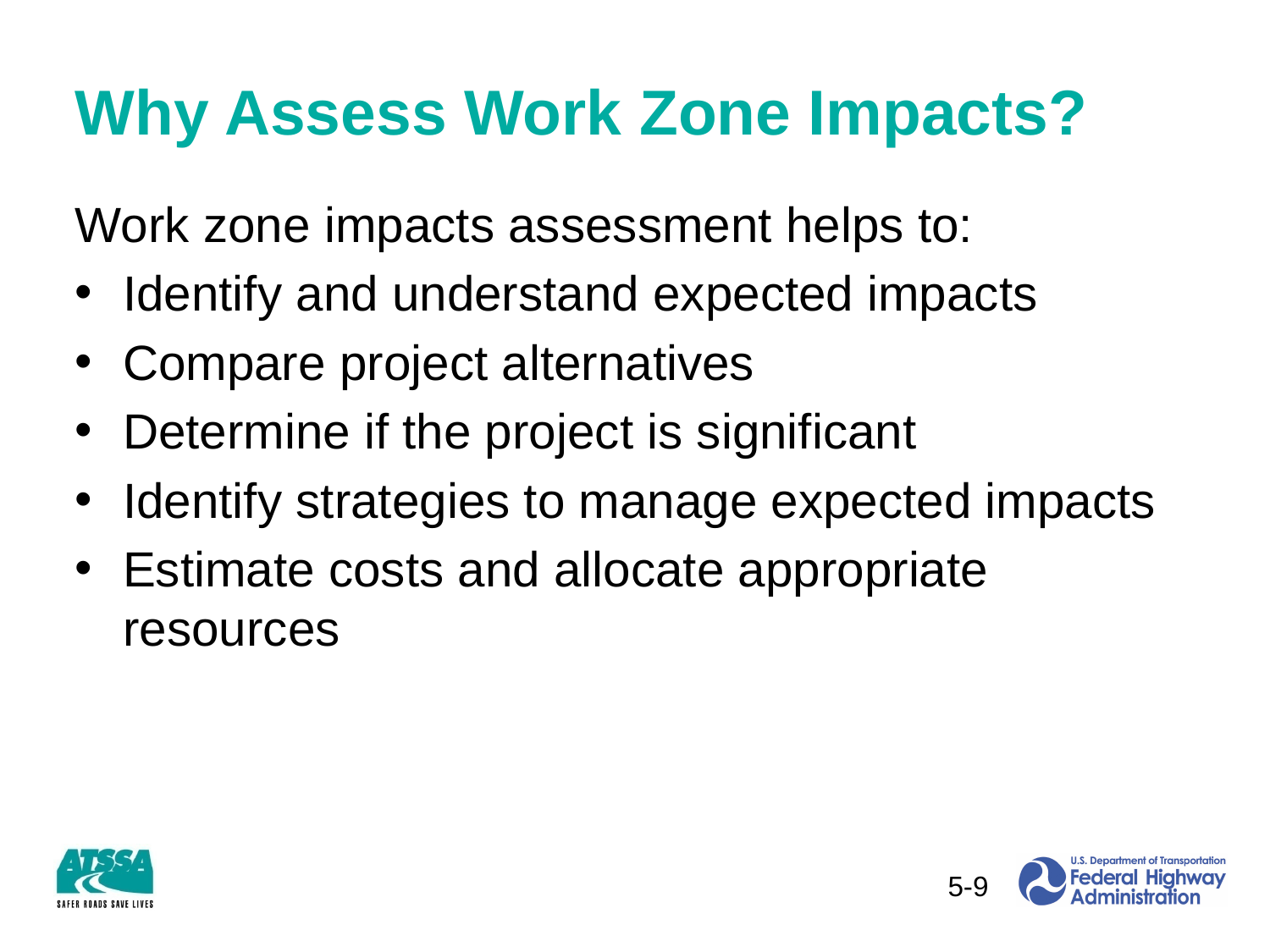

# Why Assess Work Zone Impacts?
Work zone impacts assessment helps to:
Identify and understand expected impacts
Compare project alternatives
Determine if the project is significant
Identify strategies to manage expected impacts
Estimate costs and allocate appropriate resources